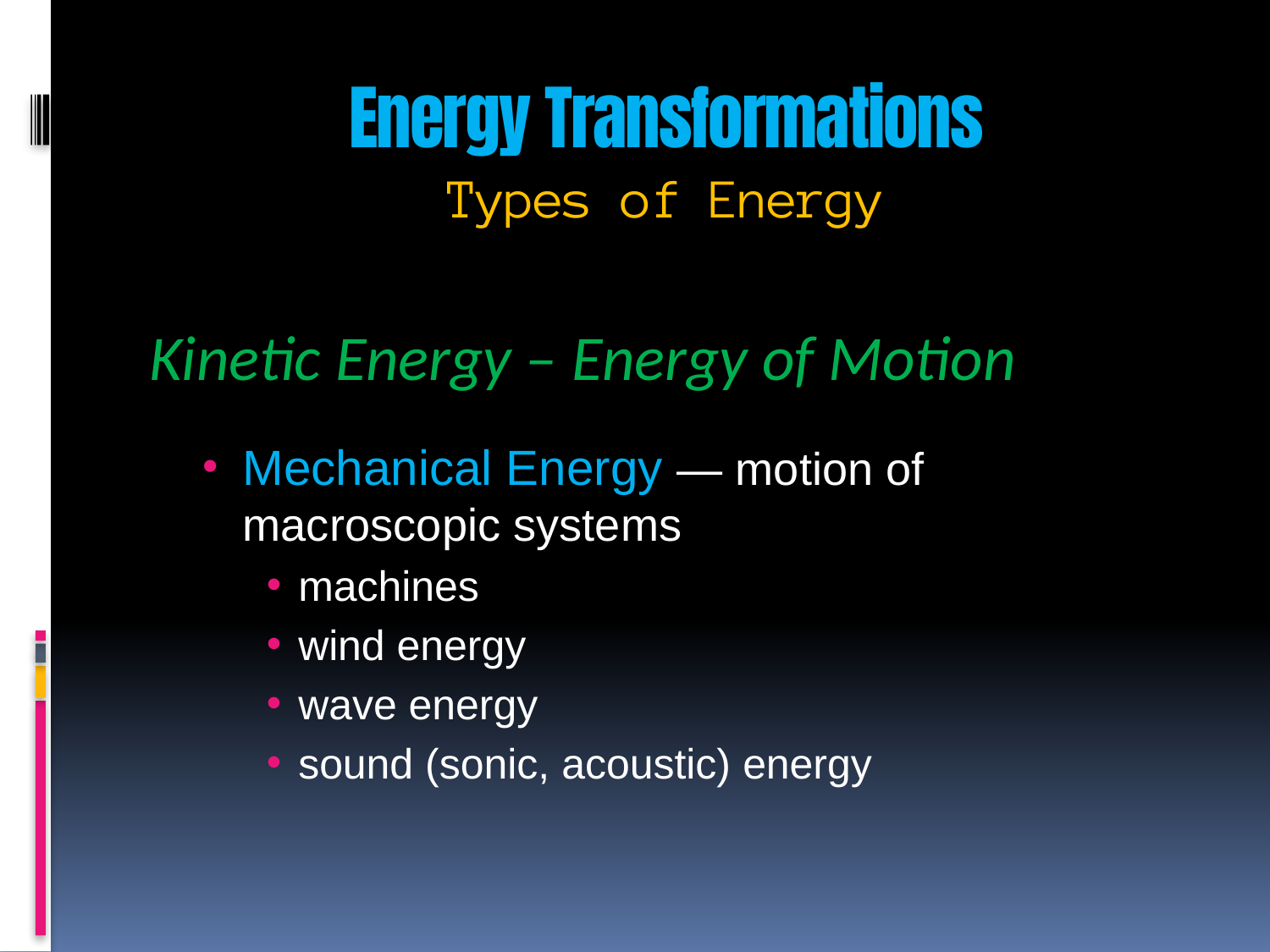

# Energy Transformations Types of Energy

Kinetic Energy – Energy of Motion

Mechanical Energy — motion of macroscopic systems
machines
wind energy
wave energy
sound (sonic, acoustic) energy